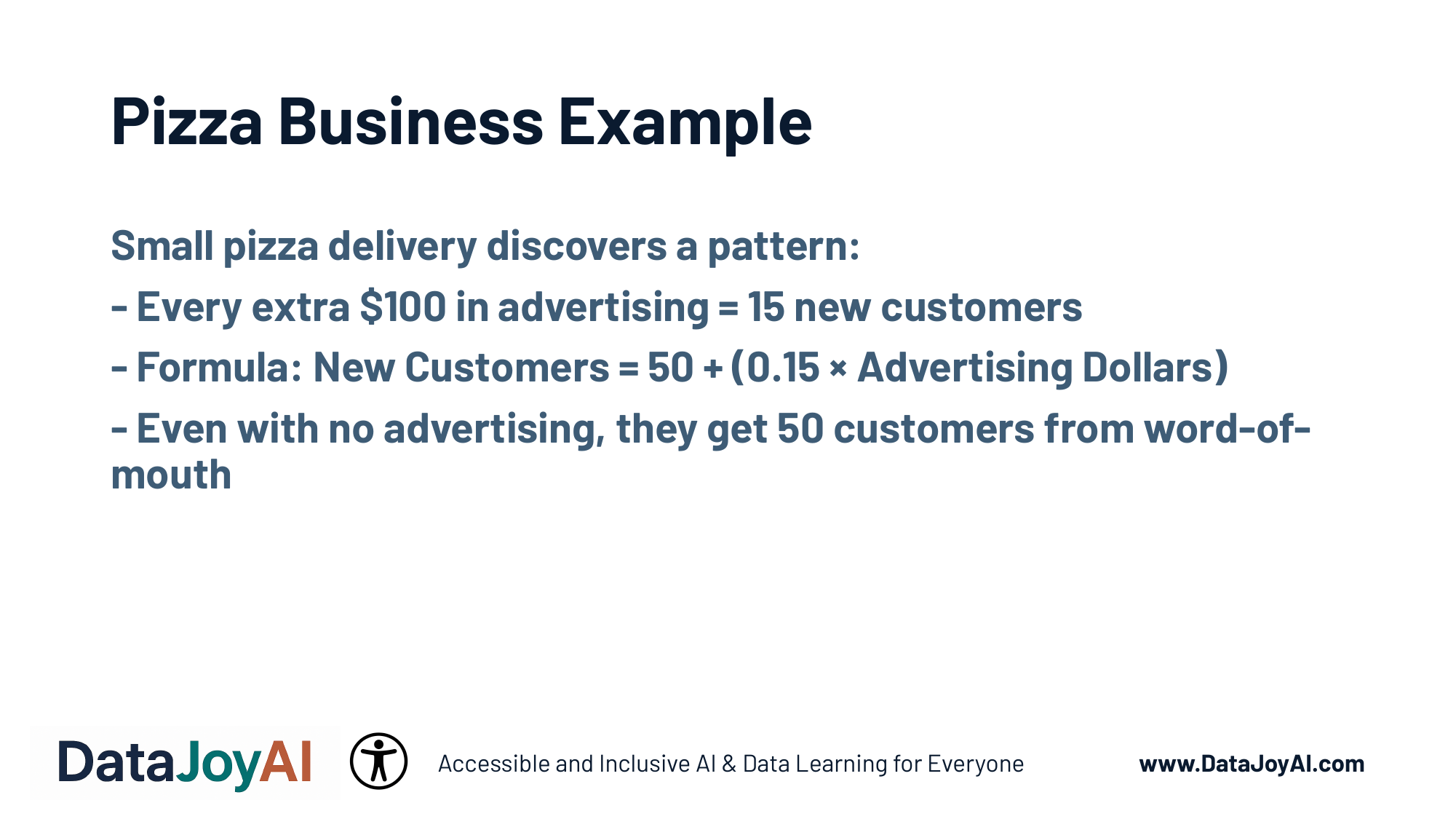

# Pizza Business Example
Small pizza delivery discovers a pattern:
- Every extra $100 in advertising = 15 new customers
- Formula: New Customers = 50 + (0.15 × Advertising Dollars)
- Even with no advertising, they get 50 customers from word-of-mouth